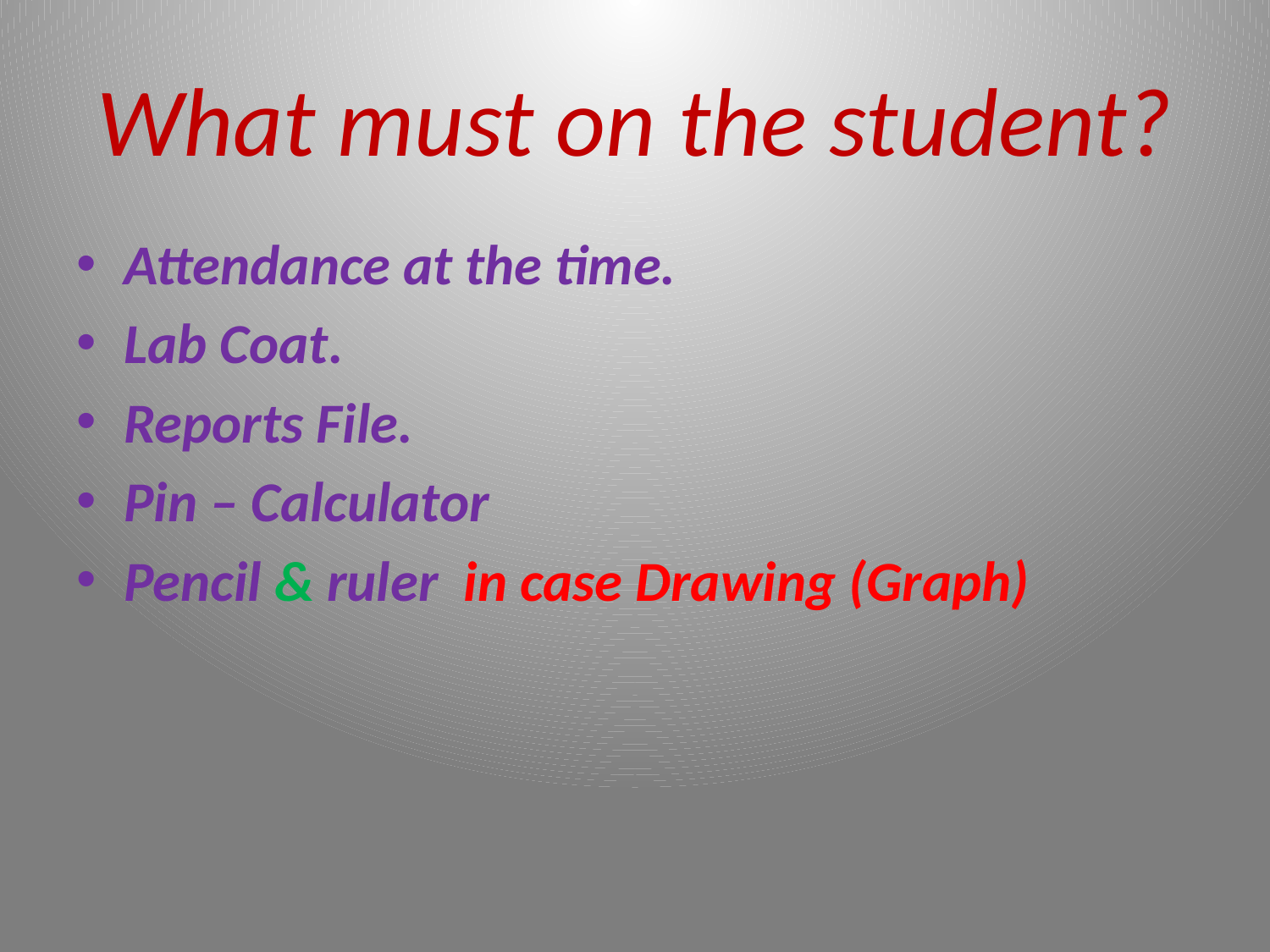

# What must on the student?
Attendance at the time.
Lab Coat.
Reports File.
Pin – Calculator
Pencil & ruler  in case Drawing (Graph)